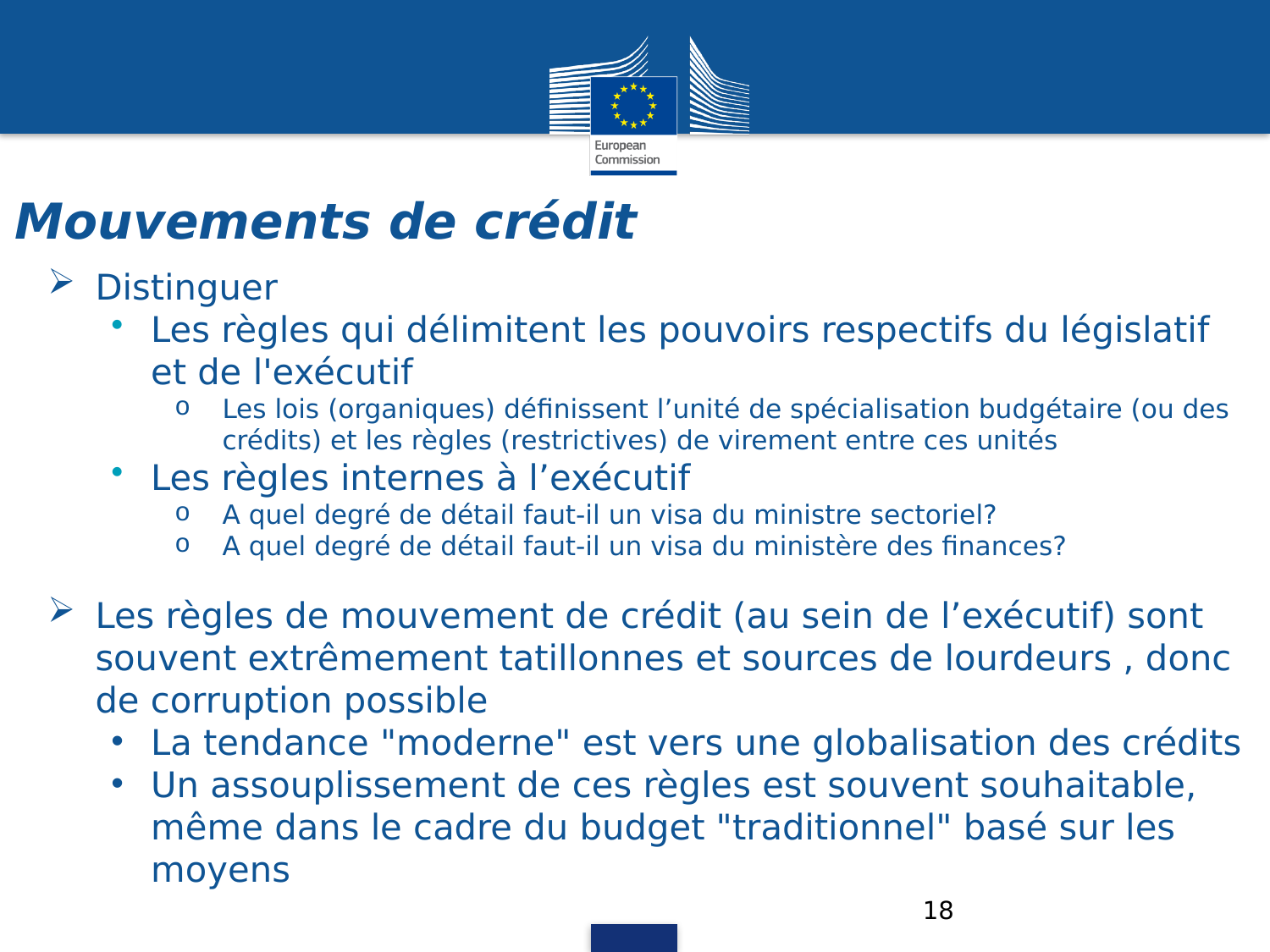

# Mouvements de crédit
Distinguer
Les règles qui délimitent les pouvoirs respectifs du législatif et de l'exécutif
Les lois (organiques) définissent l’unité de spécialisation budgétaire (ou des crédits) et les règles (restrictives) de virement entre ces unités
Les règles internes à l’exécutif
A quel degré de détail faut-il un visa du ministre sectoriel?
A quel degré de détail faut-il un visa du ministère des finances?

Les règles de mouvement de crédit (au sein de l’exécutif) sont souvent extrêmement tatillonnes et sources de lourdeurs , donc de corruption possible
La tendance "moderne" est vers une globalisation des crédits
Un assouplissement de ces règles est souvent souhaitable, même dans le cadre du budget "traditionnel" basé sur les moyens

18